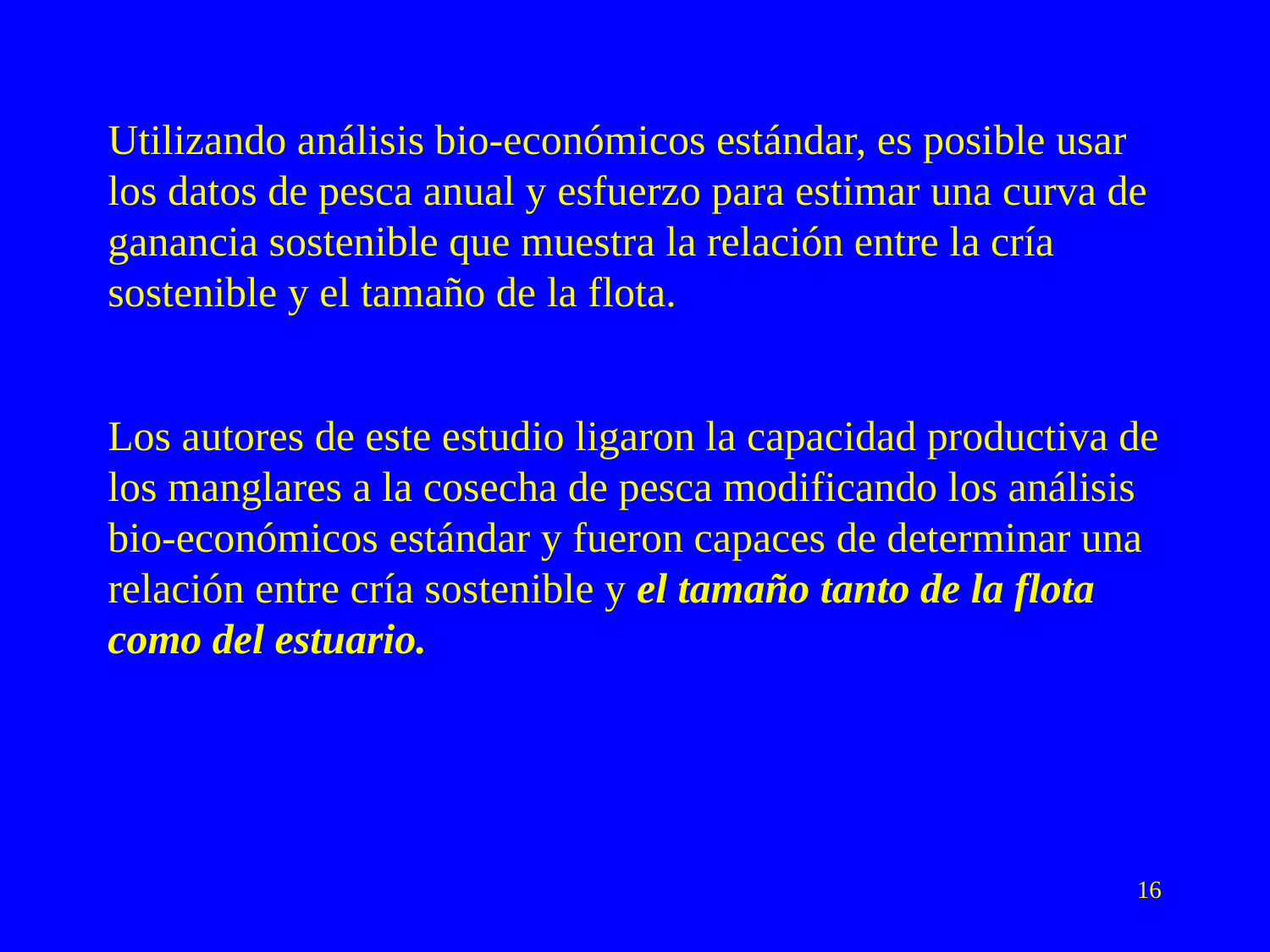

Utilizando análisis bio-económicos estándar, es posible usar los datos de pesca anual y esfuerzo para estimar una curva de ganancia sostenible que muestra la relación entre la cría sostenible y el tamaño de la flota.

Los autores de este estudio ligaron la capacidad productiva de los manglares a la cosecha de pesca modificando los análisis bio-económicos estándar y fueron capaces de determinar una relación entre cría sostenible y el tamaño tanto de la flota como del estuario.
16